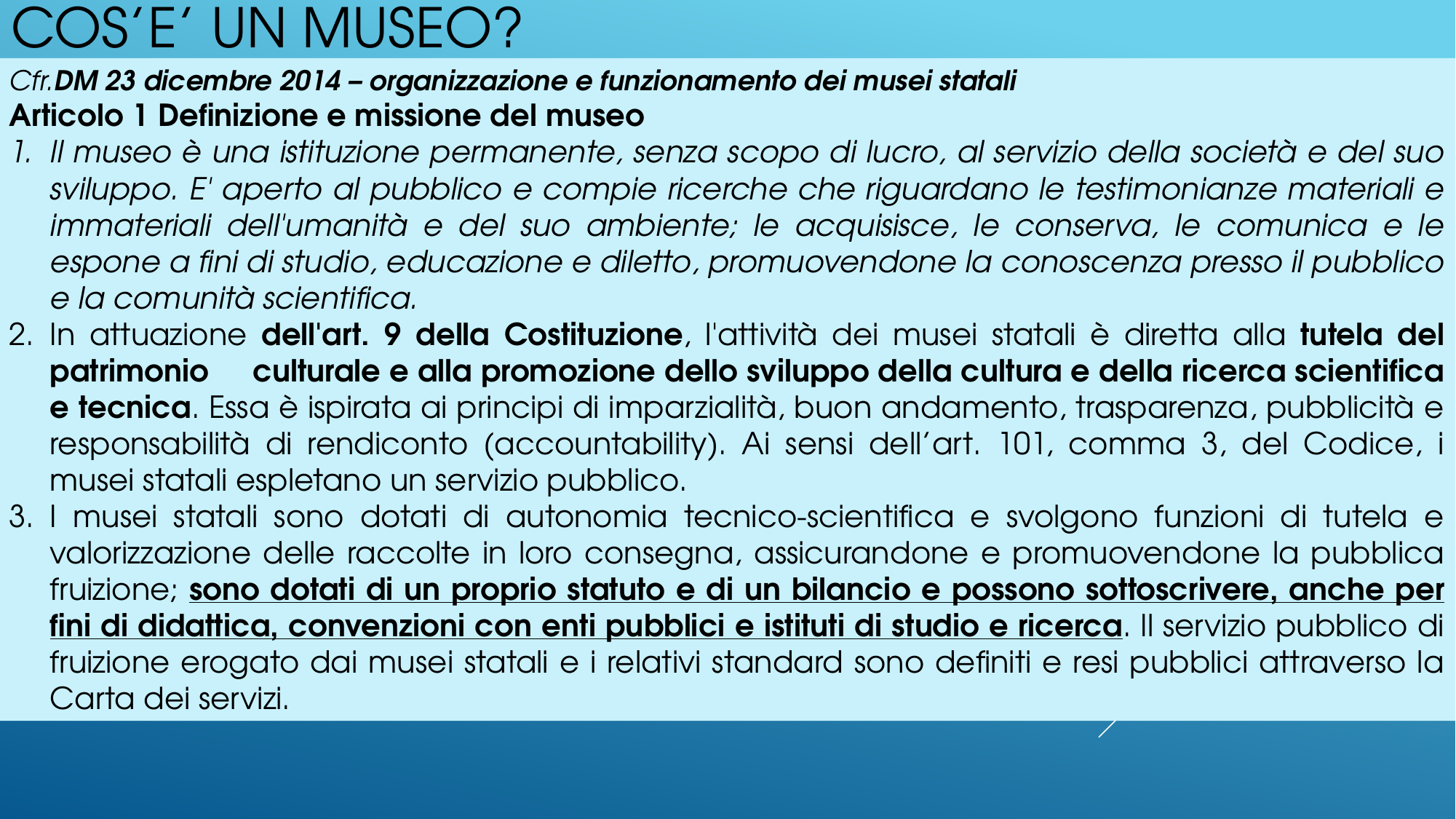

# Cos’e’ un museo?
Cfr.DM 23 dicembre 2014 – organizzazione e funzionamento dei musei statali
Articolo 1 Definizione e missione del museo
Il museo è una istituzione permanente, senza scopo di lucro, al servizio della società e del suo sviluppo. E' aperto al pubblico e compie ricerche che riguardano le testimonianze materiali e immateriali dell'umanità e del suo ambiente; le acquisisce, le conserva, le comunica e le espone a fini di studio, educazione e diletto, promuovendone la conoscenza presso il pubblico e la comunità scientifica.
In attuazione dell'art. 9 della Costituzione, l'attività dei musei statali è diretta alla tutela del patrimonio     culturale e alla promozione dello sviluppo della cultura e della ricerca scientifica e tecnica. Essa è ispirata ai principi di imparzialità, buon andamento, trasparenza, pubblicità e responsabilità di rendiconto (accountability). Ai sensi dell’art. 101, comma 3, del Codice, i musei statali espletano un servizio pubblico.
I musei statali sono dotati di autonomia tecnico-scientifica e svolgono funzioni di tutela e valorizzazione delle raccolte in loro consegna, assicurandone e promuovendone la pubblica fruizione; sono dotati di un proprio statuto e di un bilancio e possono sottoscrivere, anche per fini di didattica, convenzioni con enti pubblici e istituti di studio e ricerca. Il servizio pubblico di fruizione erogato dai musei statali e i relativi standard sono definiti e resi pubblici attraverso la Carta dei servizi.